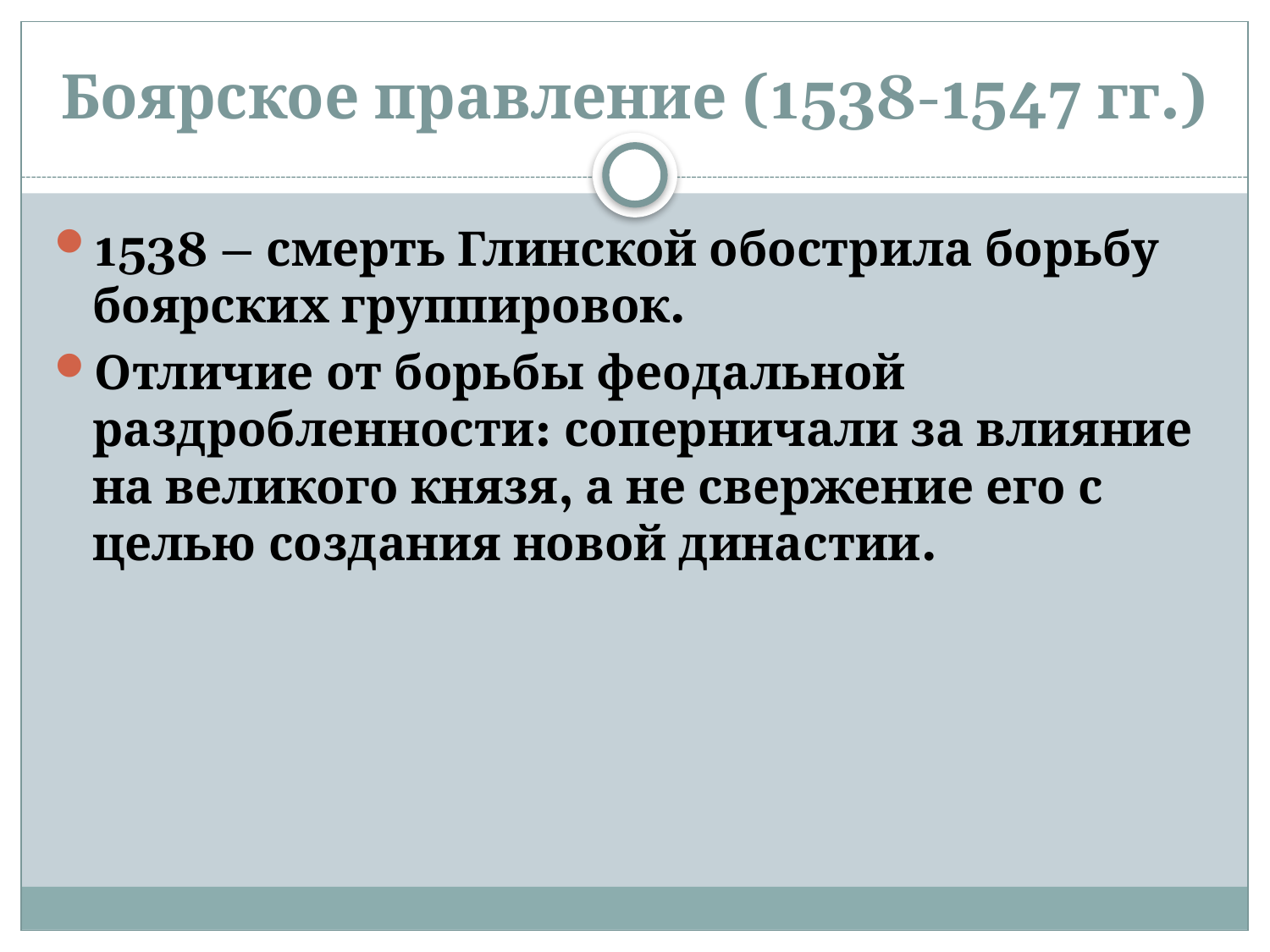

# Боярское правление (1538-1547 гг.)
1538 – смерть Глинской обострила борьбу боярских группировок.
Отличие от борьбы феодальной раздробленности: соперничали за влияние на великого князя, а не свержение его с целью создания новой династии.